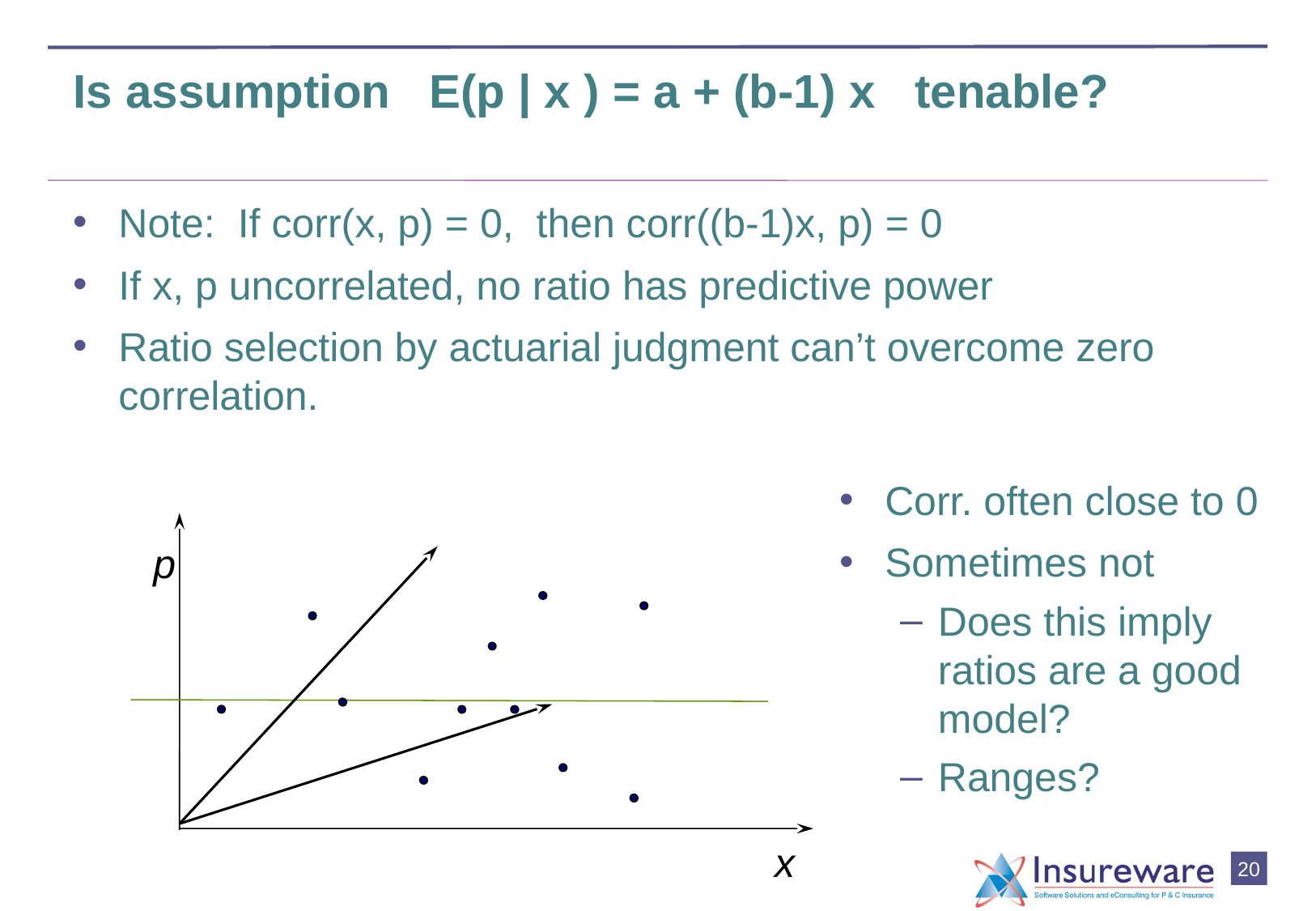

# Is assumption   E(p | x ) = a + (b-1) x   tenable?
Note:  If corr(x, p) = 0,  then corr((b-1)x, p) = 0
If x, p uncorrelated, no ratio has predictive power
Ratio selection by actuarial judgment can’t overcome zero correlation.
Corr. often close to 0
Sometimes not
Does this imply ratios are a good model?
Ranges?

p

x

20